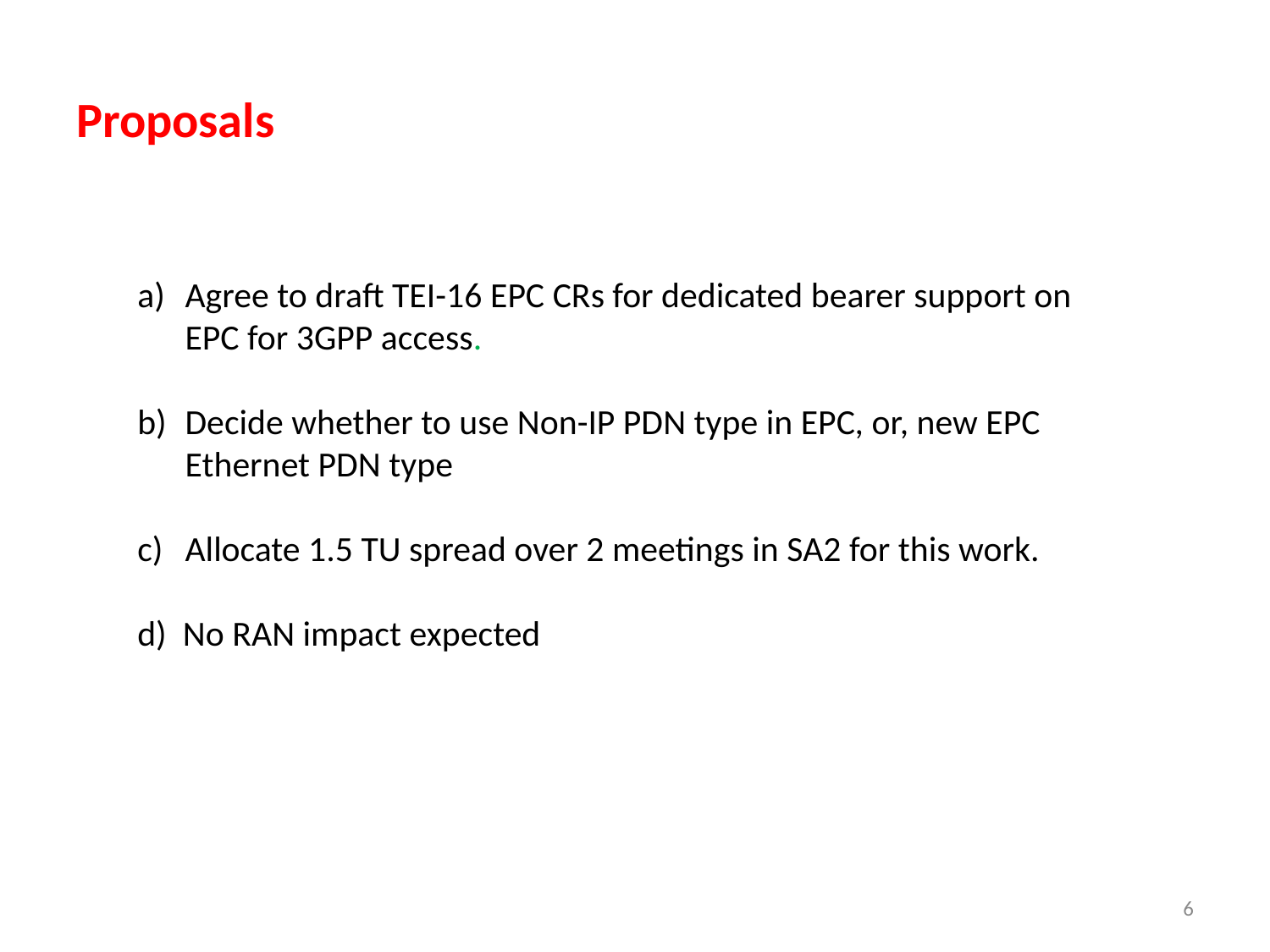

# Proposals

Agree to draft TEI-16 EPC CRs for dedicated bearer support on EPC for 3GPP access.

Decide whether to use Non-IP PDN type in EPC, or, new EPC Ethernet PDN type

Allocate 1.5 TU spread over 2 meetings in SA2 for this work.

d)  No RAN impact expected
6